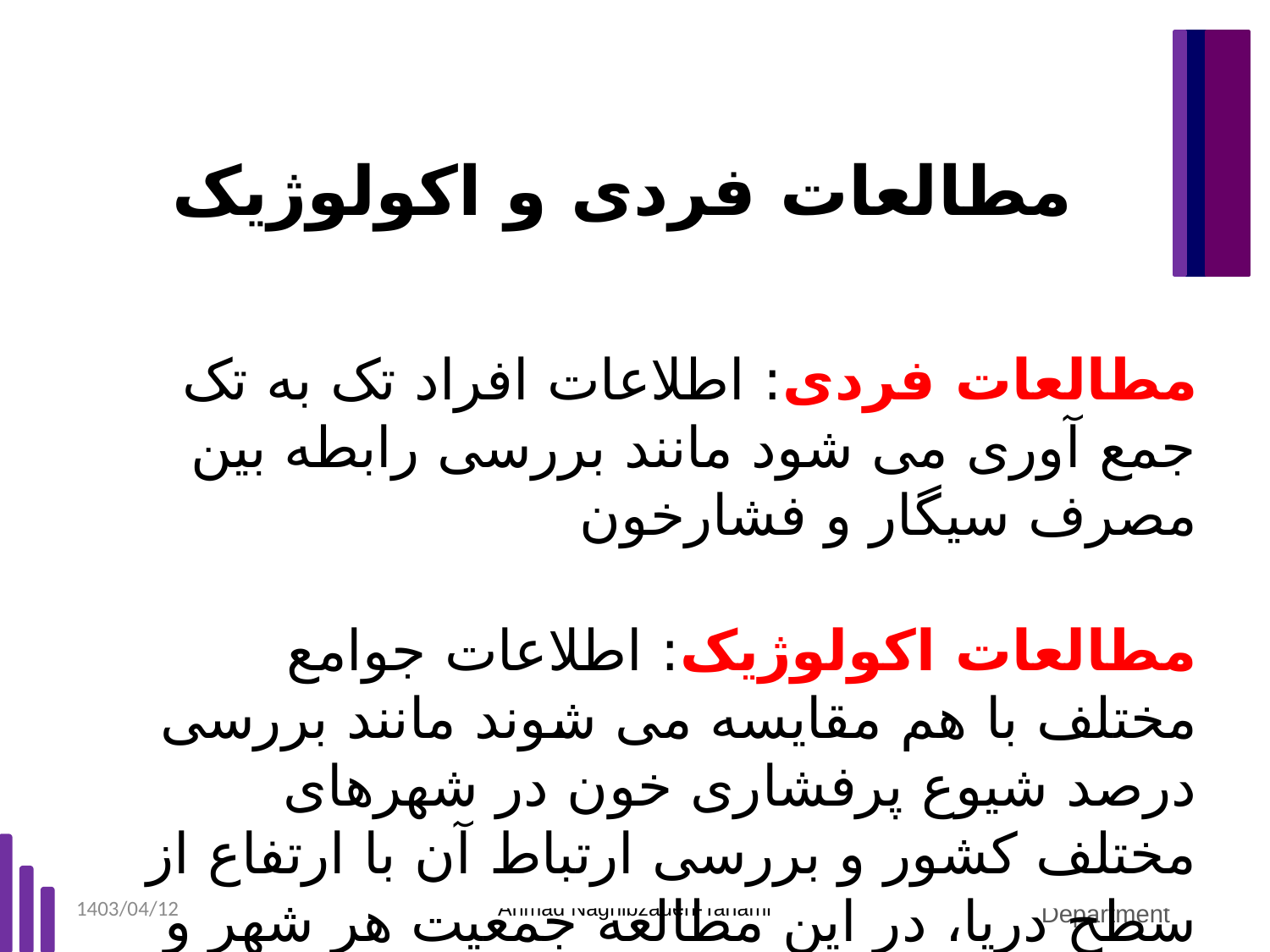

# مطالعات فردی و اکولوژیک
مطالعات فردی: اطلاعات افراد تک به تک جمع آوری می شود مانند بررسی رابطه بین مصرف سیگار و فشارخون

مطالعات اکولوژیک: اطلاعات جوامع مختلف با هم مقایسه می شوند مانند بررسی درصد شیوع پرفشاری خون در شهرهای مختلف کشور و بررسی ارتباط آن با ارتفاع از سطح دریا، در این مطالعه جمعیت هر شهر و حتی یک استان به عنوان یک گروه در نظر گرفته می شود

1403/04/12
Ahmad Naghibzadeh-Tahami